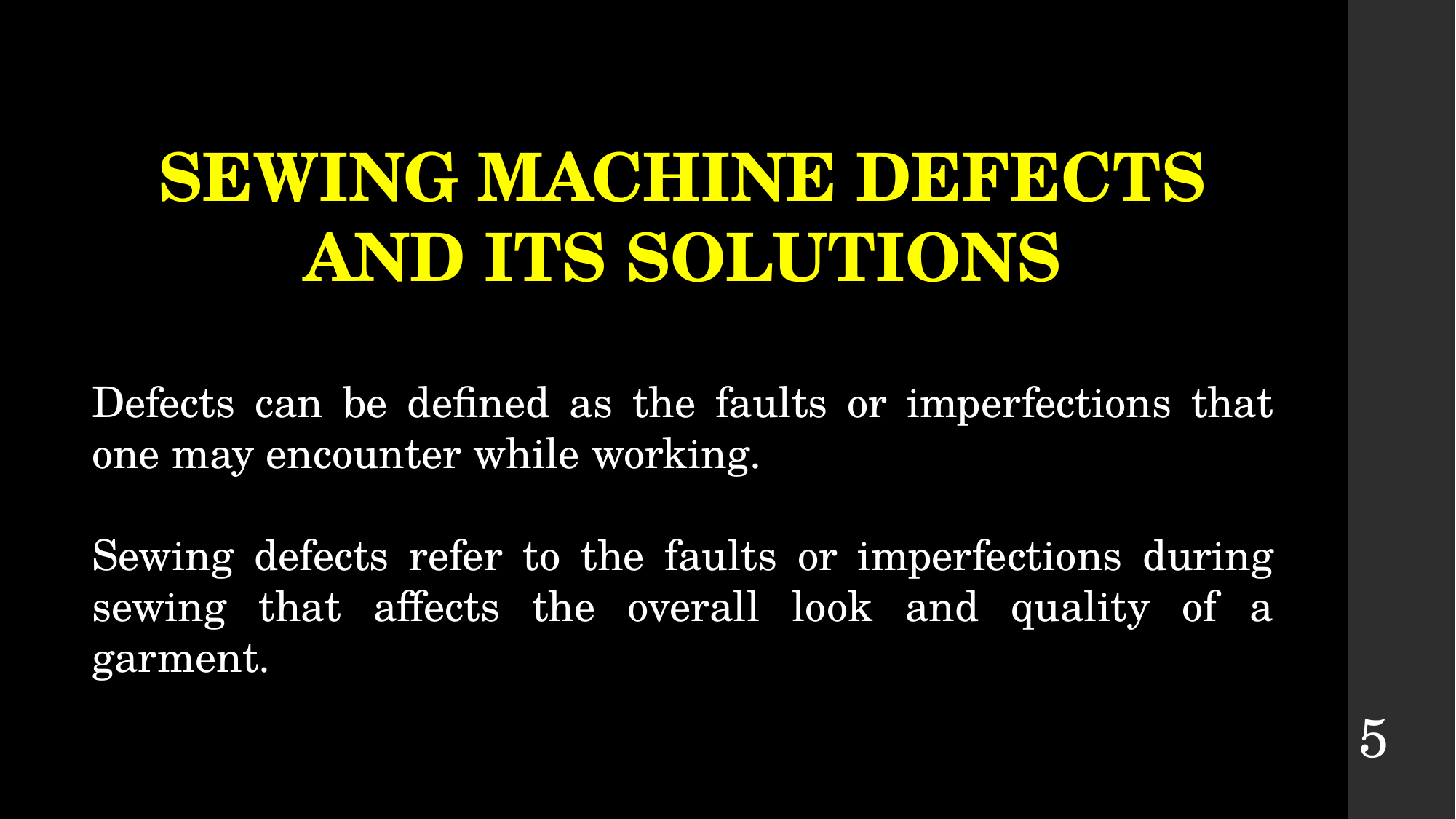

# SEWING MACHINE DEFECTS AND ITS SOLUTIONS
Defects can be defined as the faults or imperfections that one may encounter while working.

Sewing defects refer to the faults or imperfections during sewing that affects the overall look and quality of a garment.
5